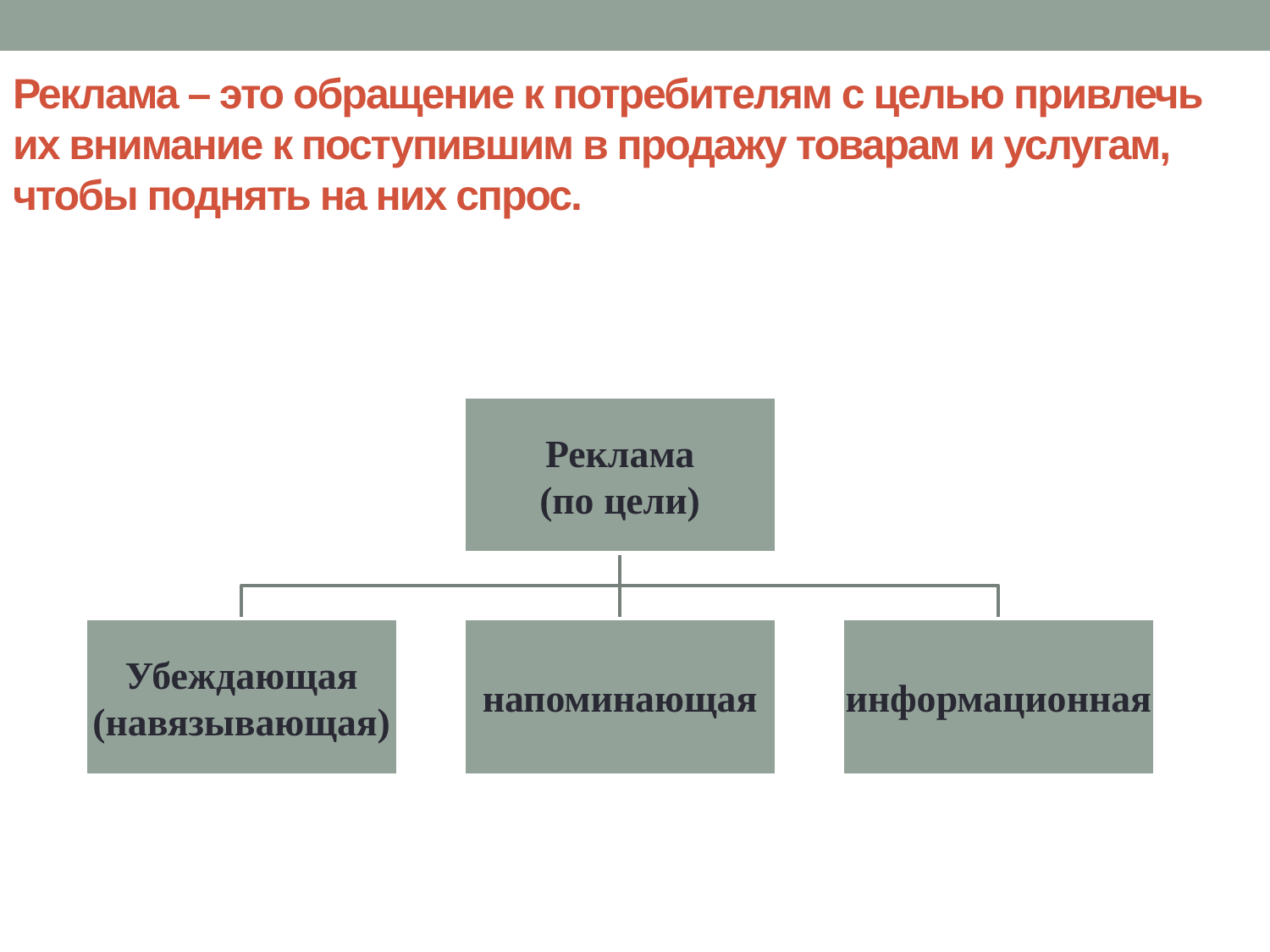

# Реклама – это обращение к потребителям с целью привлечь их внимание к поступившим в продажу товарам и услугам, чтобы поднять на них спрос.
Реклама
(по цели)
Убеждающая
(навязывающая)
напоминающая
информационная